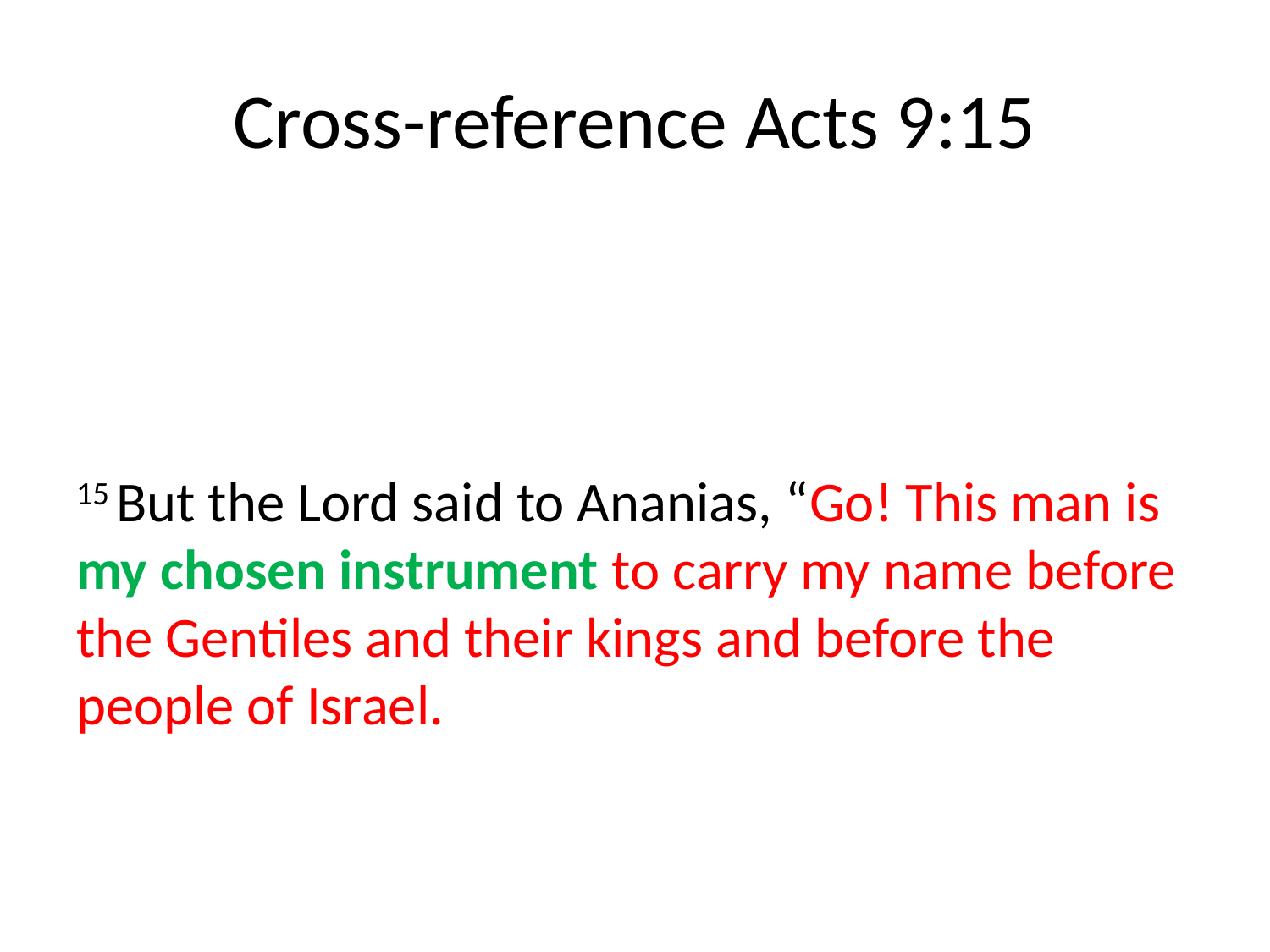

# Cross-reference Acts 9:15

15 But the Lord said to Ananias, “Go! This man is my chosen instrument to carry my name before the Gentiles and their kings and before the people of Israel.